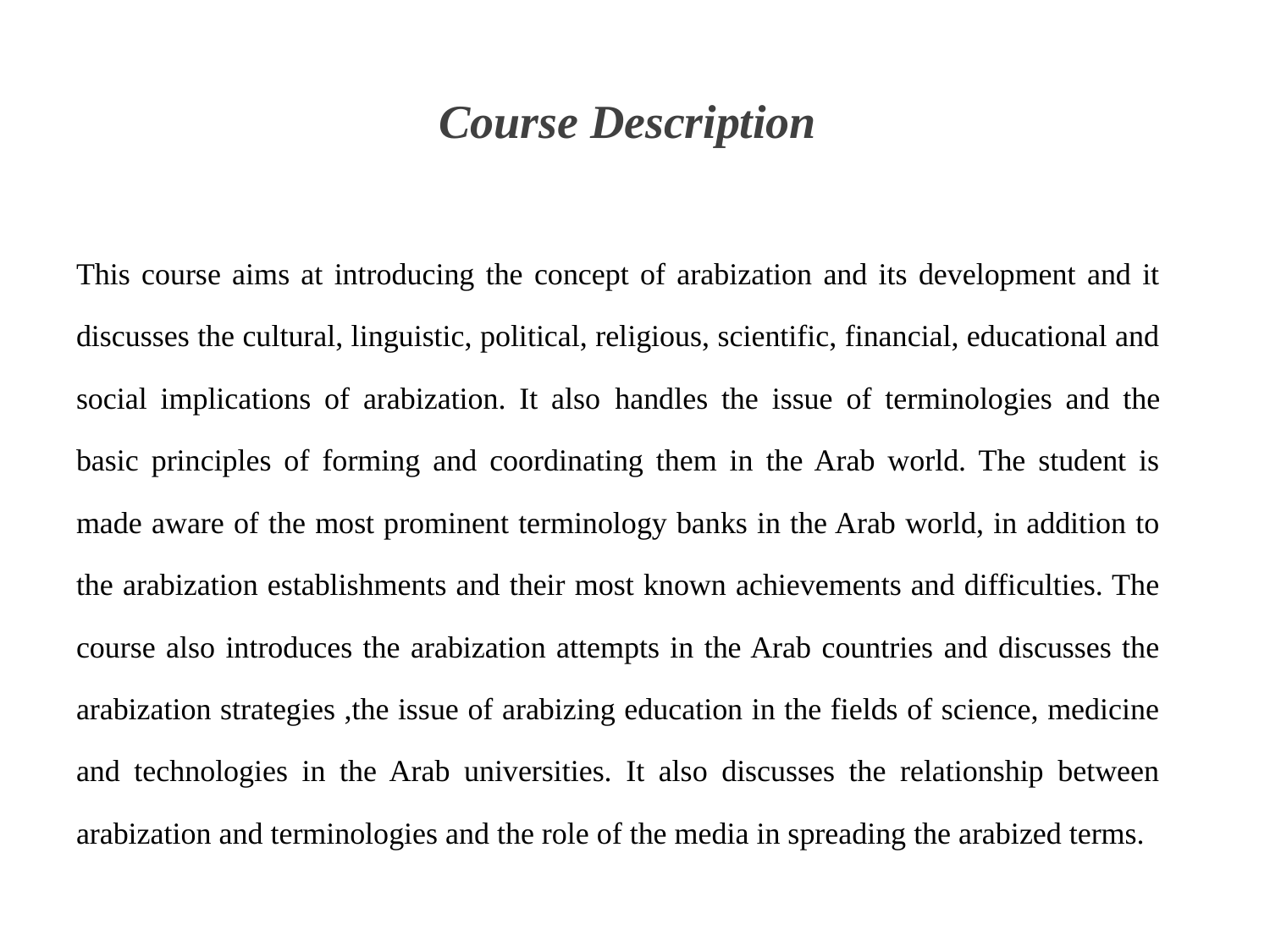

# Course Description
This course aims at introducing the concept of arabization and its development and it discusses the cultural, linguistic, political, religious, scientific, financial, educational and social implications of arabization. It also handles the issue of terminologies and the basic principles of forming and coordinating them in the Arab world. The student is made aware of the most prominent terminology banks in the Arab world, in addition to the arabization establishments and their most known achievements and difficulties. The course also introduces the arabization attempts in the Arab countries and discusses the arabization strategies ,the issue of arabizing education in the fields of science, medicine and technologies in the Arab universities. It also discusses the relationship between arabization and terminologies and the role of the media in spreading the arabized terms.